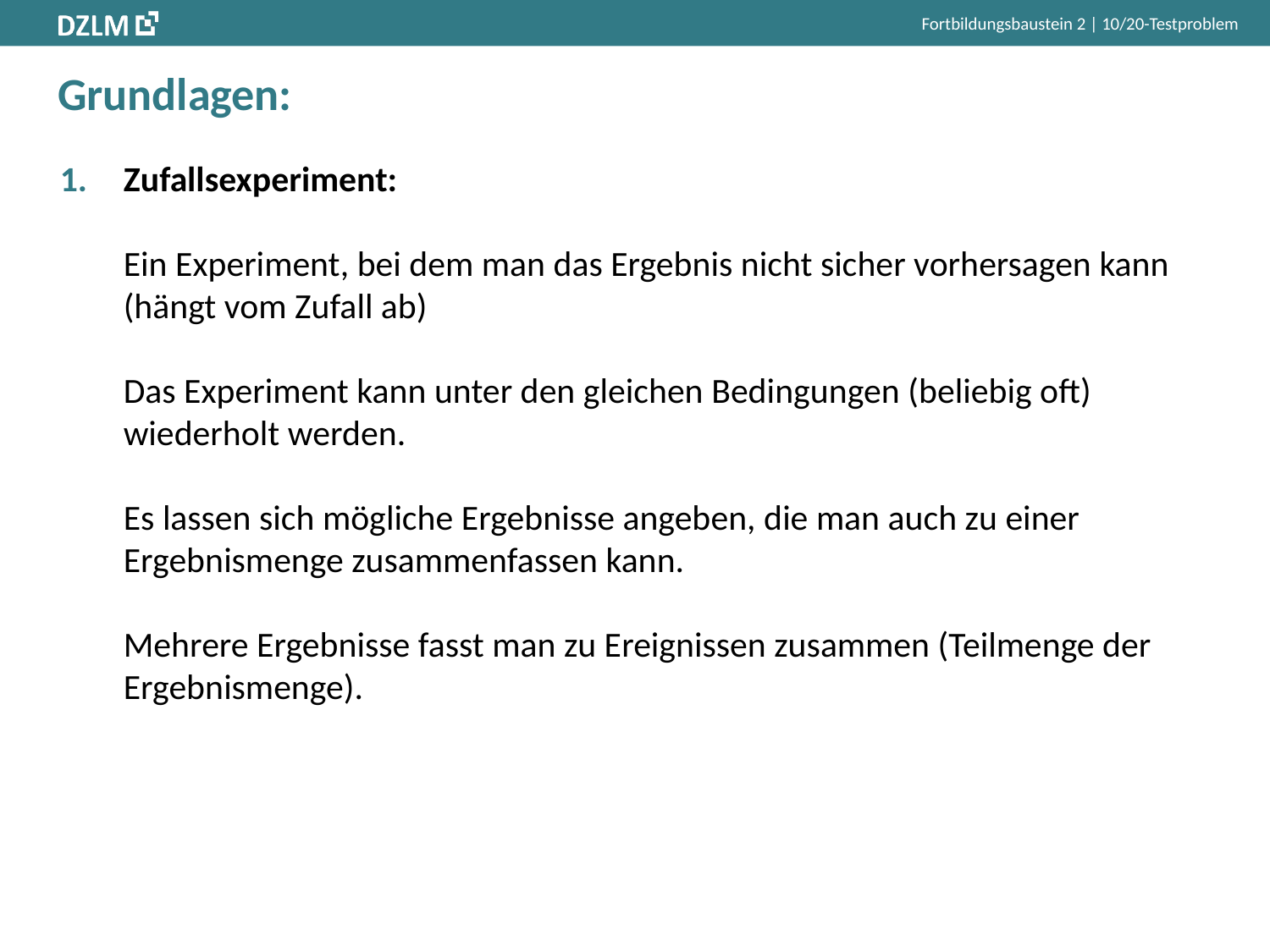

Fortbildungsbaustein 2 | 10/20-Testproblem
# Grundlagen:
Zufallsexperiment:
Ein Experiment, bei dem man das Ergebnis nicht sicher vorhersagen kann (hängt vom Zufall ab)
Das Experiment kann unter den gleichen Bedingungen (beliebig oft) wiederholt werden.
Es lassen sich mögliche Ergebnisse angeben, die man auch zu einer Ergebnismenge zusammenfassen kann.
Mehrere Ergebnisse fasst man zu Ereignissen zusammen (Teilmenge der Ergebnismenge).